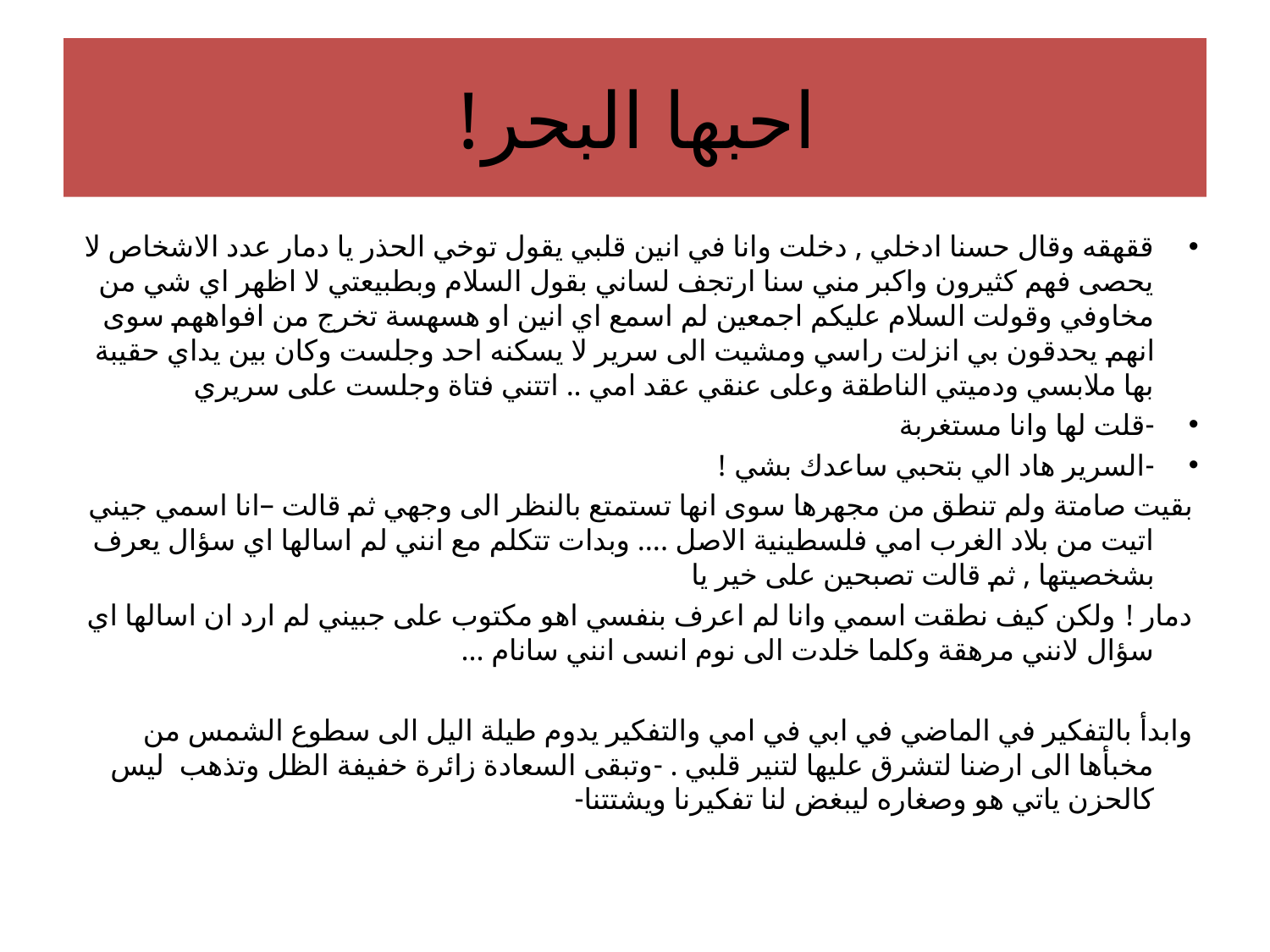

# احبها البحر!
ققهقه وقال حسنا ادخلي , دخلت وانا في انين قلبي يقول توخي الحذر يا دمار عدد الاشخاص لا يحصى فهم كثيرون واكبر مني سنا ارتجف لساني بقول السلام وبطبيعتي لا اظهر اي شي من مخاوفي وقولت السلام عليكم اجمعين لم اسمع اي انين او هسهسة تخرج من افواههم سوى انهم يحدقون بي انزلت راسي ومشيت الى سرير لا يسكنه احد وجلست وكان بين يداي حقيبة بها ملابسي ودميتي الناطقة وعلى عنقي عقد امي .. اتتني فتاة وجلست على سريري
-قلت لها وانا مستغربة
-السرير هاد الي بتحبي ساعدك بشي !
بقيت صامتة ولم تنطق من مجهرها سوى انها تستمتع بالنظر الى وجهي ثم قالت –انا اسمي جيني اتيت من بلاد الغرب امي فلسطينية الاصل .... وبدات تتكلم مع انني لم اسالها اي سؤال يعرف بشخصيتها , ثم قالت تصبحين على خير يا
دمار ! ولكن كيف نطقت اسمي وانا لم اعرف بنفسي اهو مكتوب على جبيني لم ارد ان اسالها اي سؤال لانني مرهقة وكلما خلدت الى نوم انسى انني سانام ...

وابدأ بالتفكير في الماضي في ابي في امي والتفكير يدوم طيلة اليل الى سطوع الشمس من مخبأها الى ارضنا لتشرق عليها لتنير قلبي . -وتبقى السعادة زائرة خفيفة الظل وتذهب  ليس كالحزن ياتي هو وصغاره ليبغض لنا تفكيرنا ويشتتنا-